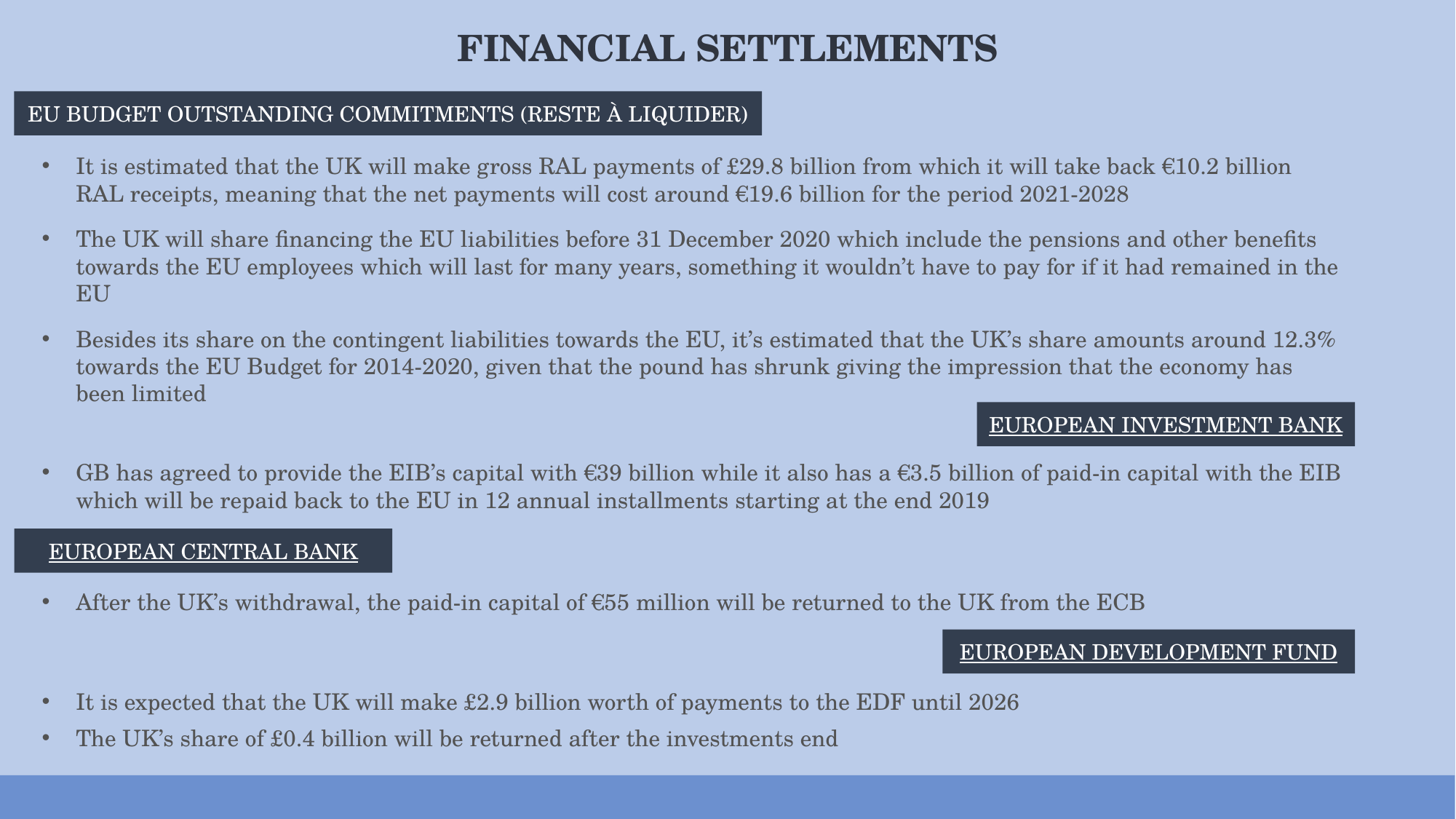

FINANCIAL SETTLEMENTS
EU BUDGET OUTSTANDING COMMITMENTS (RESTE À LIQUIDER)
It is estimated that the UK will make gross RAL payments of £29.8 billion from which it will take back €10.2 billion RAL receipts, meaning that the net payments will cost around €19.6 billion for the period 2021-2028
The UK will share financing the EU liabilities before 31 December 2020 which include the pensions and other benefits towards the EU employees which will last for many years, something it wouldn’t have to pay for if it had remained in the EU
Besides its share on the contingent liabilities towards the EU, it’s estimated that the UK’s share amounts around 12.3% towards the EU Budget for 2014-2020, given that the pound has shrunk giving the impression that the economy has been limited
EUROPEAN INVESTMENT BANK
GB has agreed to provide the EIB’s capital with €39 billion while it also has a €3.5 billion of paid-in capital with the EIB which will be repaid back to the EU in 12 annual installments starting at the end 2019
EUROPEAN CENTRAL BANK
After the UK’s withdrawal, the paid-in capital of €55 million will be returned to the UK from the ECB
EUROPEAN DEVELOPMENT FUND
It is expected that the UK will make £2.9 billion worth of payments to the EDF until 2026
The UK’s share of £0.4 billion will be returned after the investments end